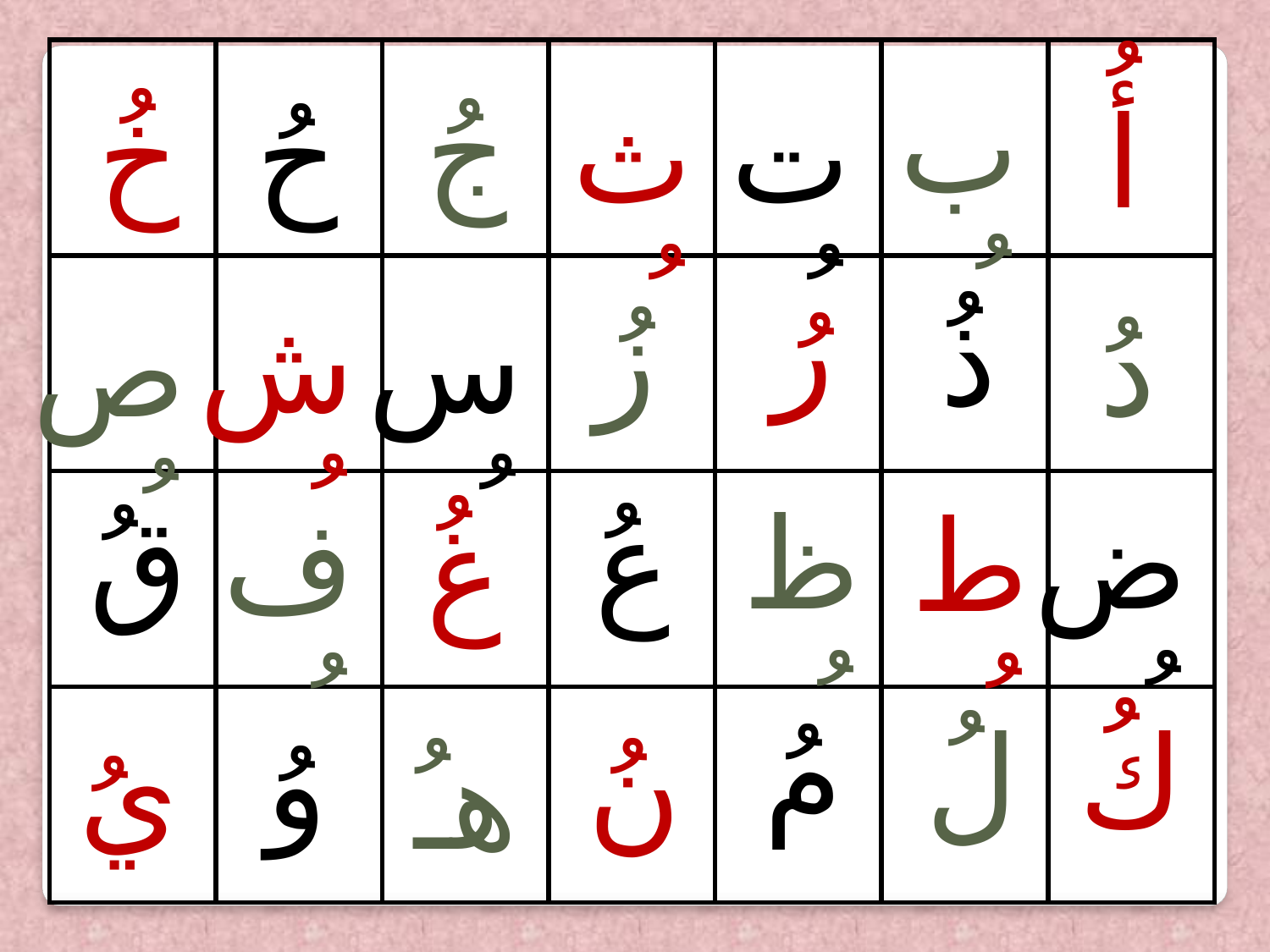

|  |  |  |  |  |  |  |
| --- | --- | --- | --- | --- | --- | --- |
|  |  |  |  |  |  |  |
|  |  |  |  |  |  |  |
|  |  |  |  |  |  |  |
بُ
جُ
خُ
حُ
ثُ
تُ
أُ
رُ
زُ
ذُ
شُ
سُ
دُ
صُ
قُ
ظُ
ضُ
فُ
عُ
طُ
غُ
مُ
لُ
كُ
وُ
نُ
يُ
هـُ